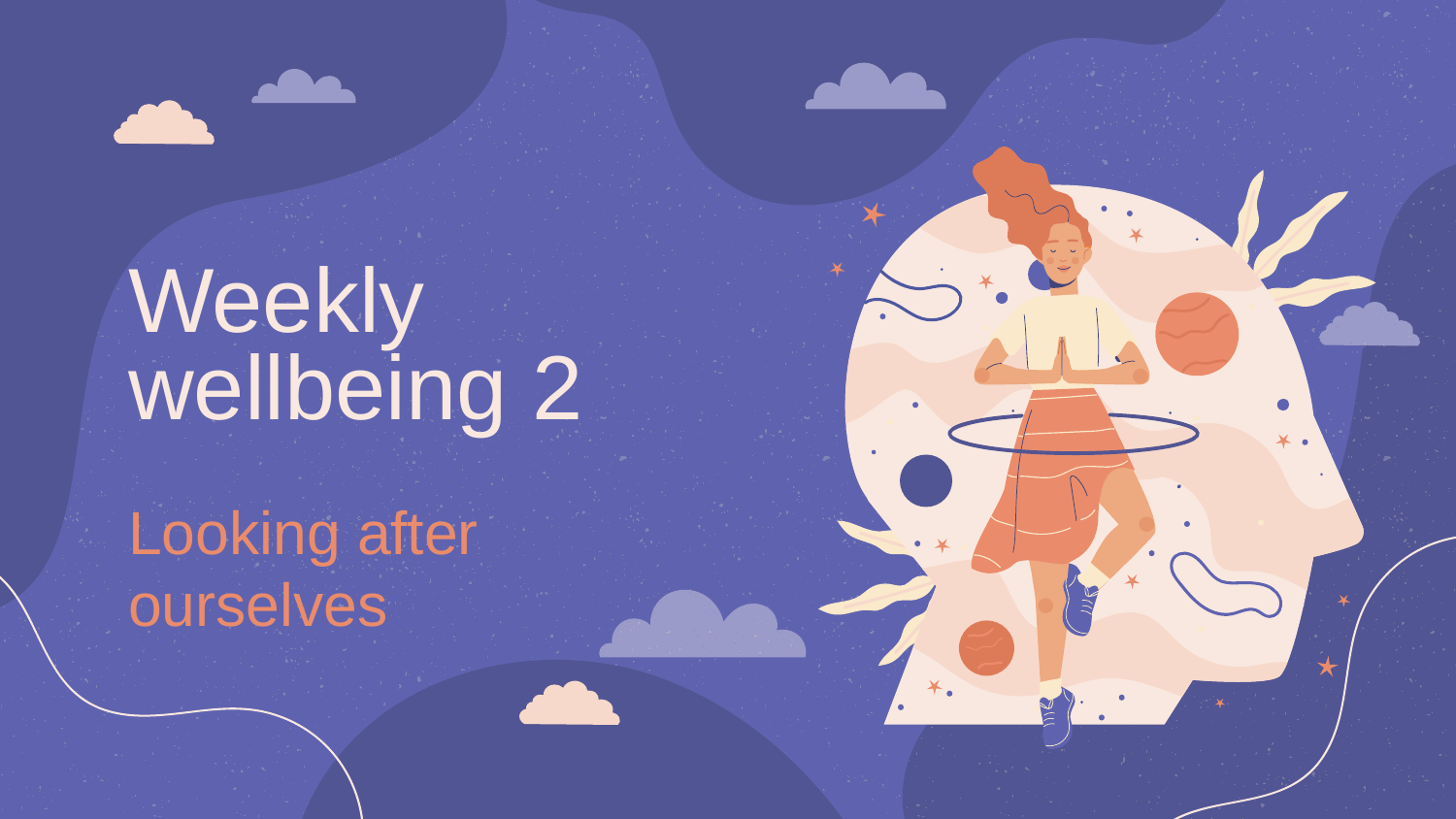

# Weekly wellbeing 2
Looking after ourselves